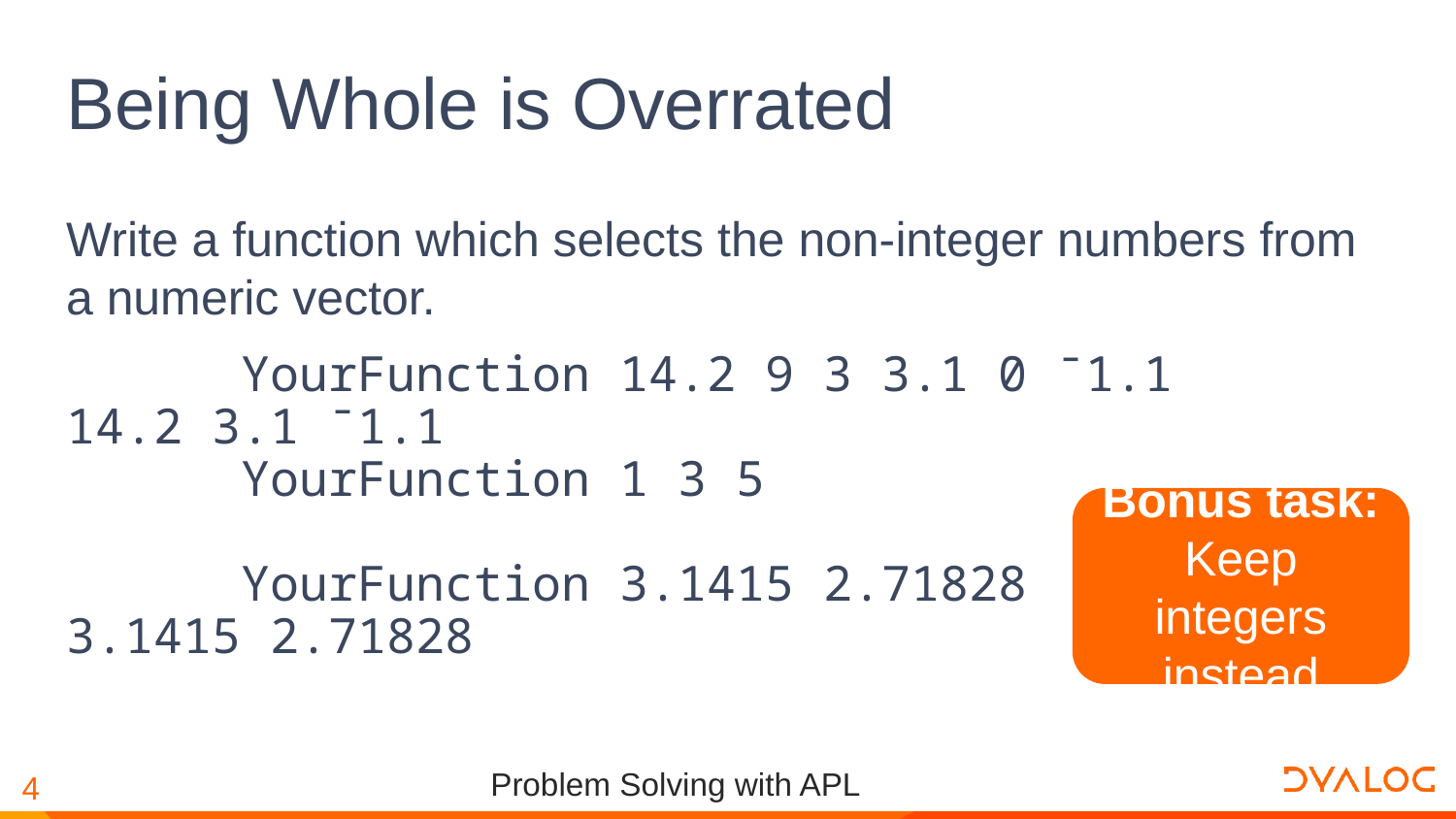

# Being Whole is Overrated
Write a function which selects the non-integer numbers from a numeric vector.
      YourFunction 14.2 9 3 3.1 0 ¯1.1
14.2 3.1 ¯1.1
      YourFunction 1 3 5

      YourFunction 3.1415 2.71828
3.1415 2.71828
Bonus task:
Keep integers instead